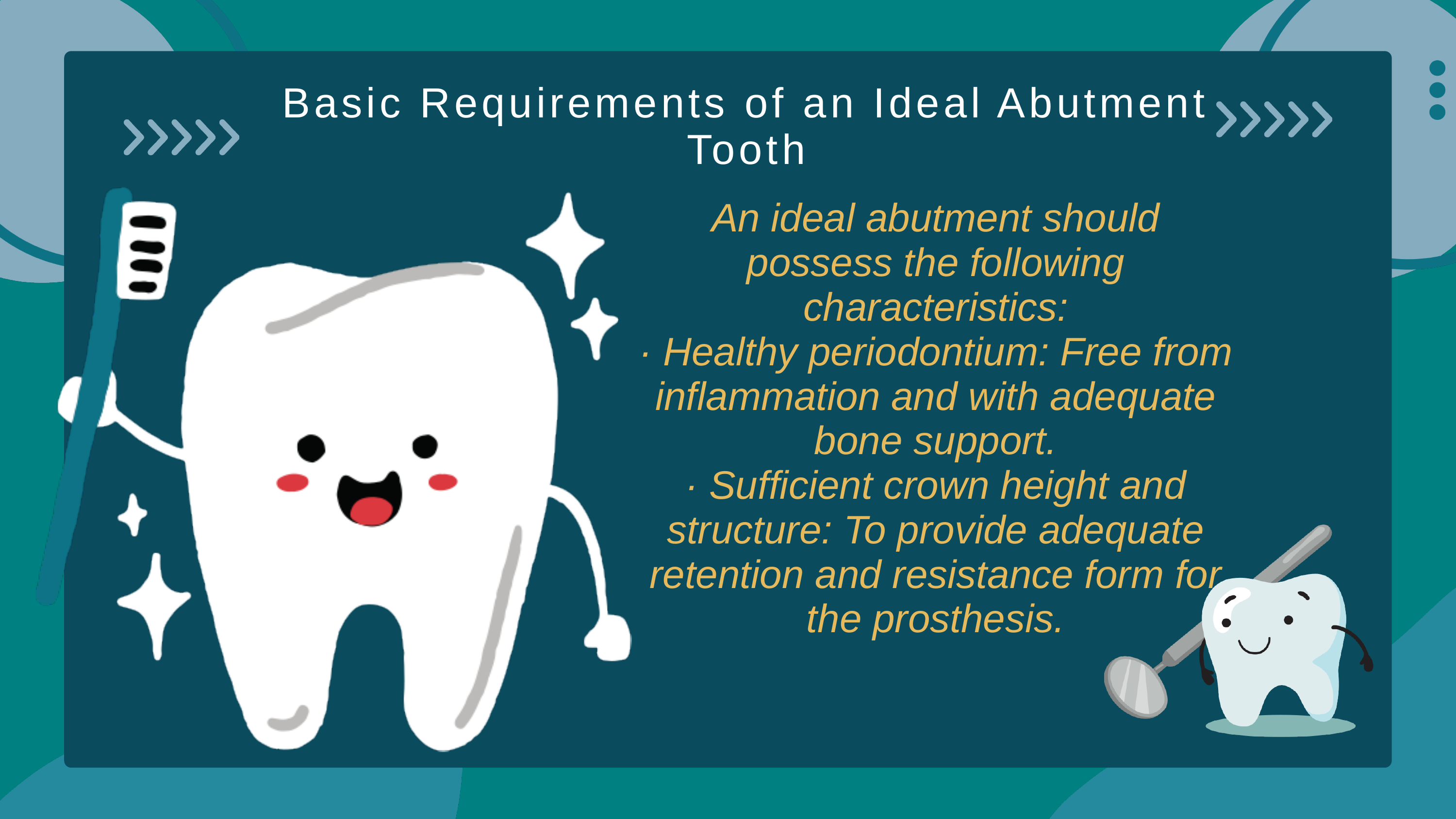

Basic Requirements of an Ideal Abutment Tooth

An ideal abutment should possess the following characteristics:
· Healthy periodontium: Free from inflammation and with adequate bone support.
· Sufficient crown height and structure: To provide adequate retention and resistance form for the prosthesis.